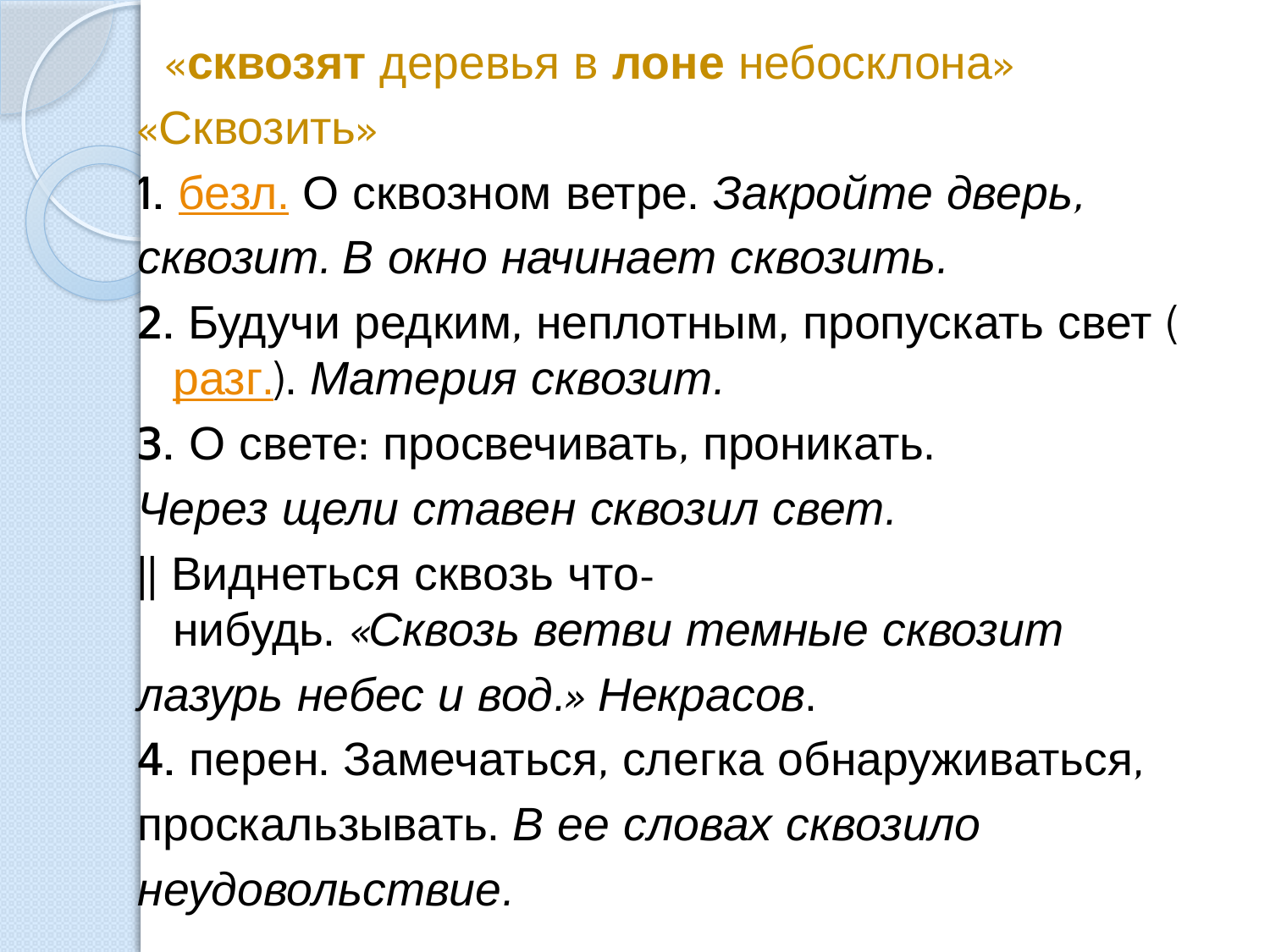

«сквозят деревья в лоне небосклона»
«Сквозить»
1. безл. О сквозном ветре. Закройте дверь,
сквозит. В окно начинает сквозить.
2. Будучи редким, неплотным, пропускать свет (разг.). Материя сквозит.
3. О свете: просвечивать, проникать.
Через щели ставен сквозил свет.
|| Виднеться сквозь что-нибудь. «Сквозь ветви темные сквозит
лазурь небес и вод.» Некрасов.
4. перен. Замечаться, слегка обнаруживаться,
проскальзывать. В ее словах сквозило
неудовольствие.